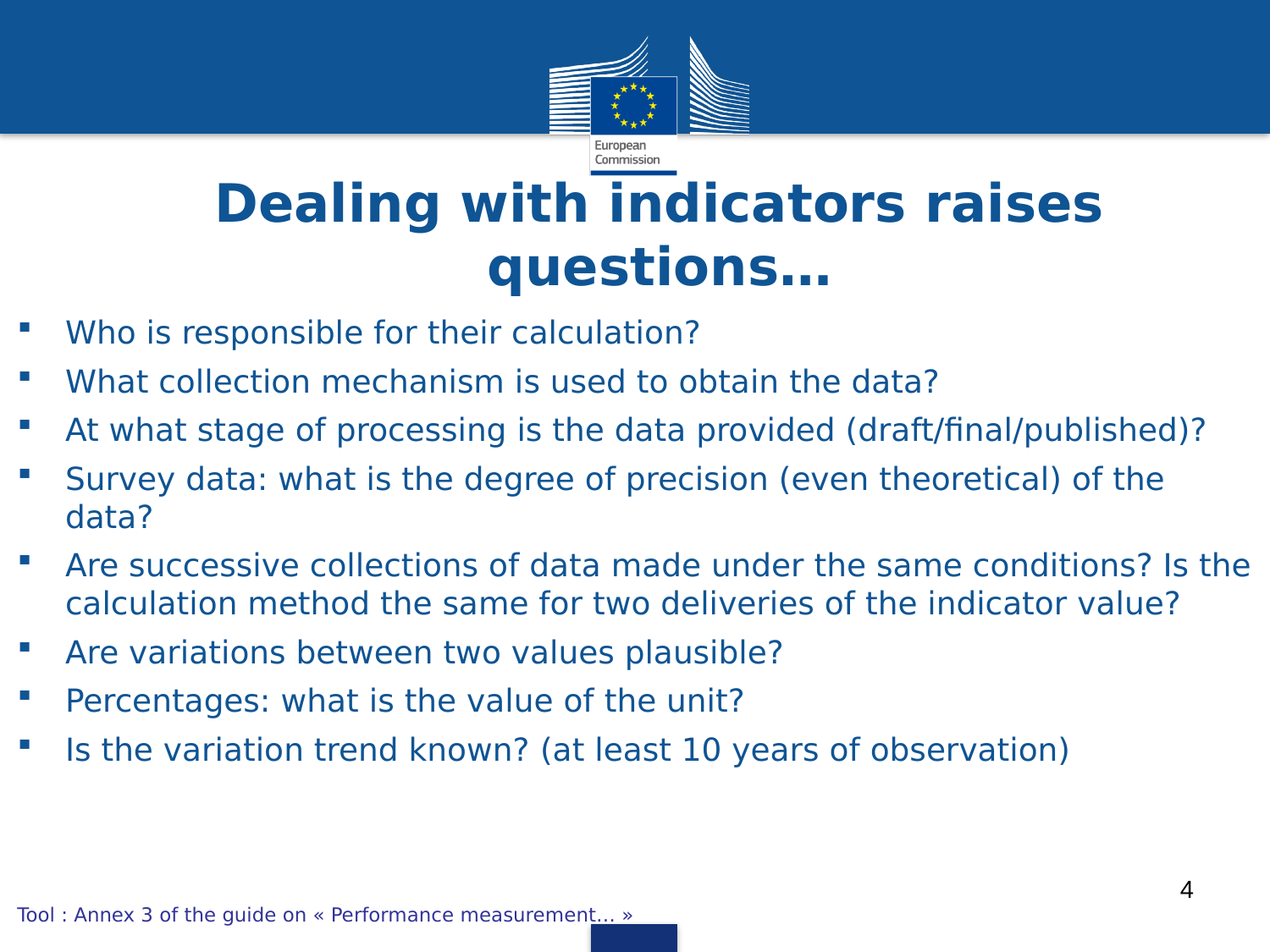

# Dealing with indicators raises questions…
Who is responsible for their calculation?
What collection mechanism is used to obtain the data?
At what stage of processing is the data provided (draft/final/published)?
Survey data: what is the degree of precision (even theoretical) of the data?
Are successive collections of data made under the same conditions? Is the calculation method the same for two deliveries of the indicator value?
Are variations between two values plausible?
Percentages: what is the value of the unit?
Is the variation trend known? (at least 10 years of observation)
4
Tool : Annex 3 of the guide on « Performance measurement… »